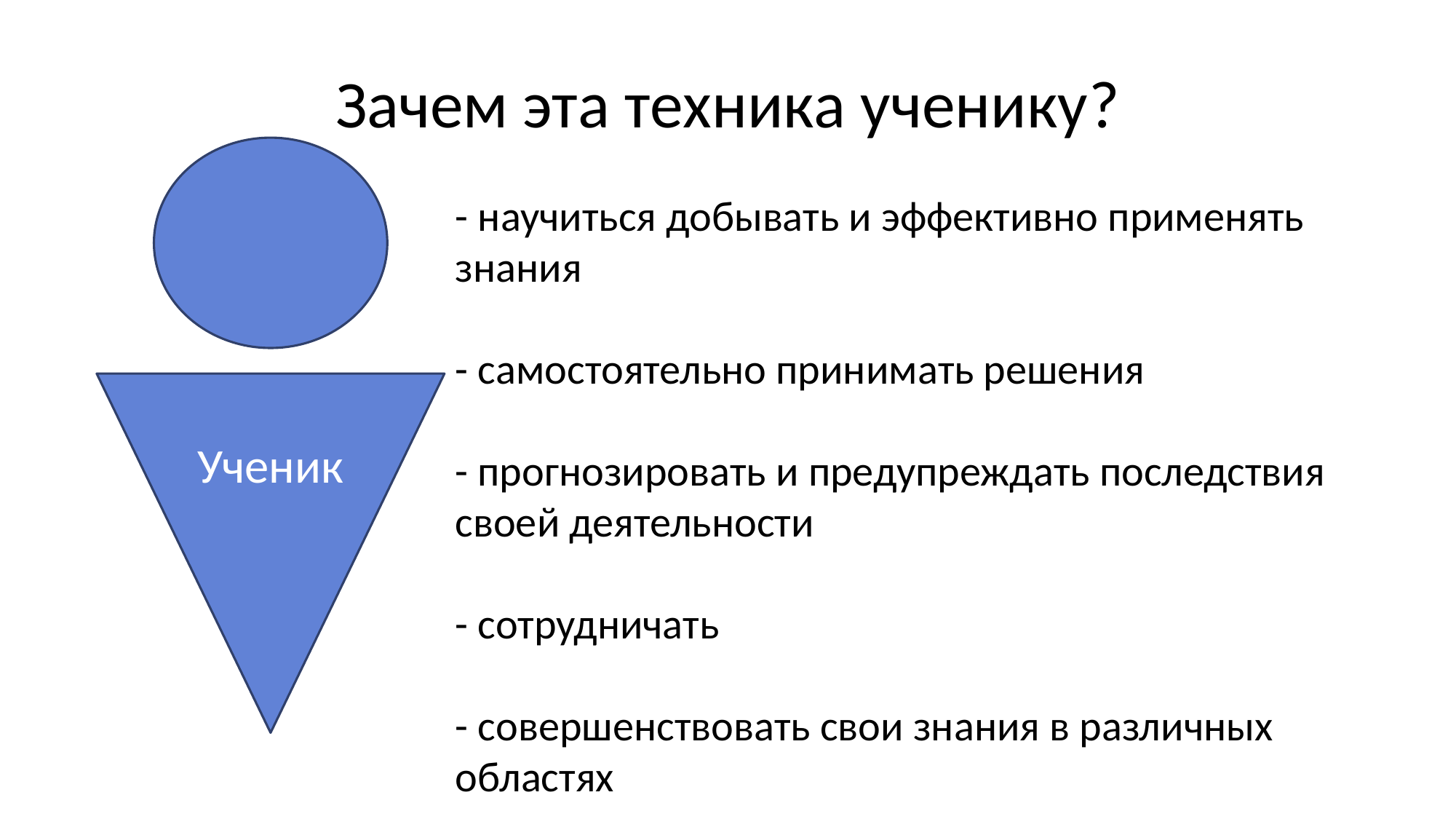

# Зачем эта техника ученику?

- научиться добывать и эффективно применять знания

- самостоятельно принимать решения

- прогнозировать и предупреждать последствия своей деятельности

- сотрудничать

- совершенствовать свои знания в различных областях

Ученик